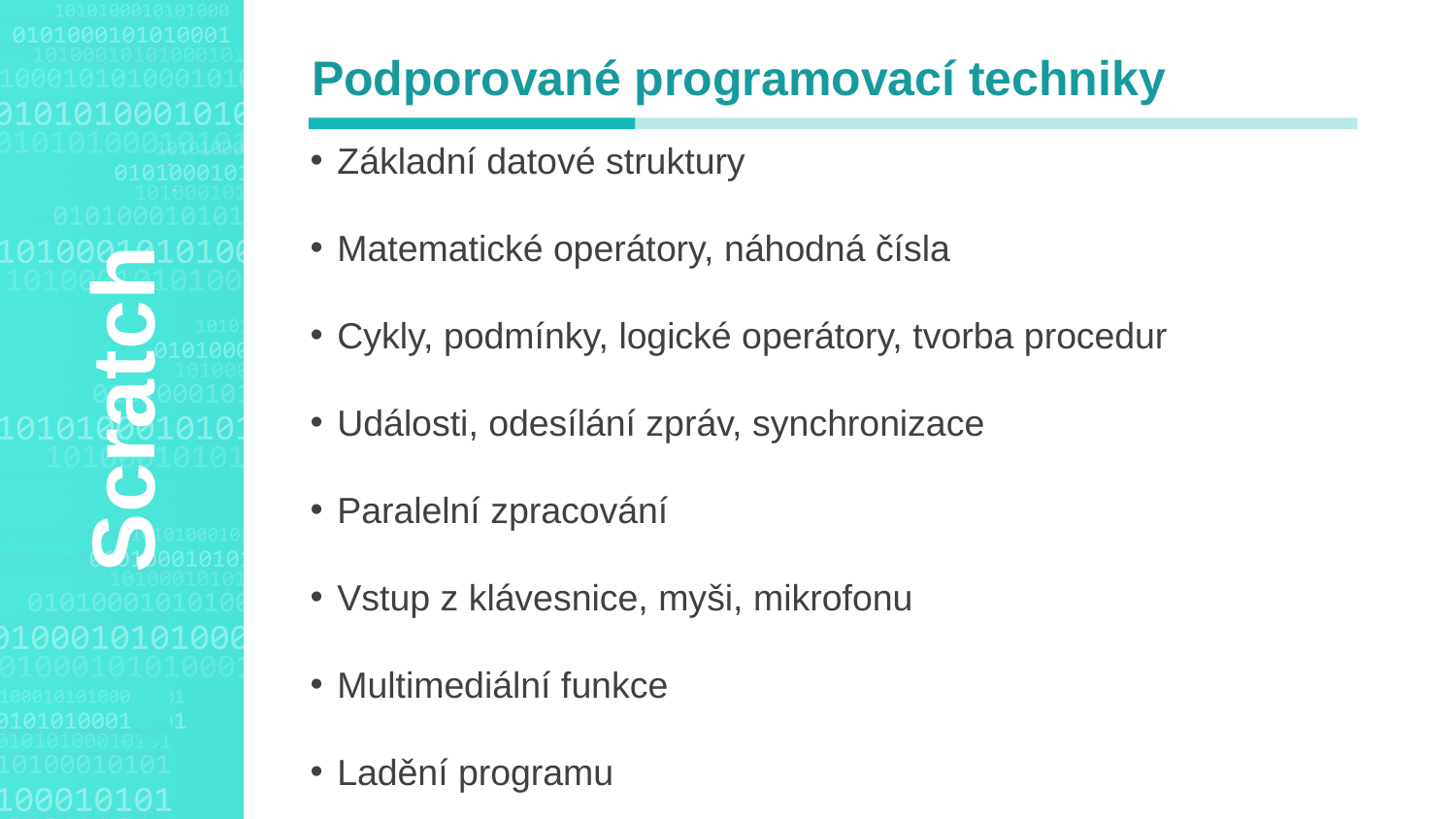

Podporované programovací techniky
Základní datové struktury

Matematické operátory, náhodná čísla

Cykly, podmínky, logické operátory, tvorba procedur

Události, odesílání zpráv, synchronizace

Paralelní zpracování

Vstup z klávesnice, myši, mikrofonu

Multimediální funkce

Ladění programu

Agenda Style

Scratch